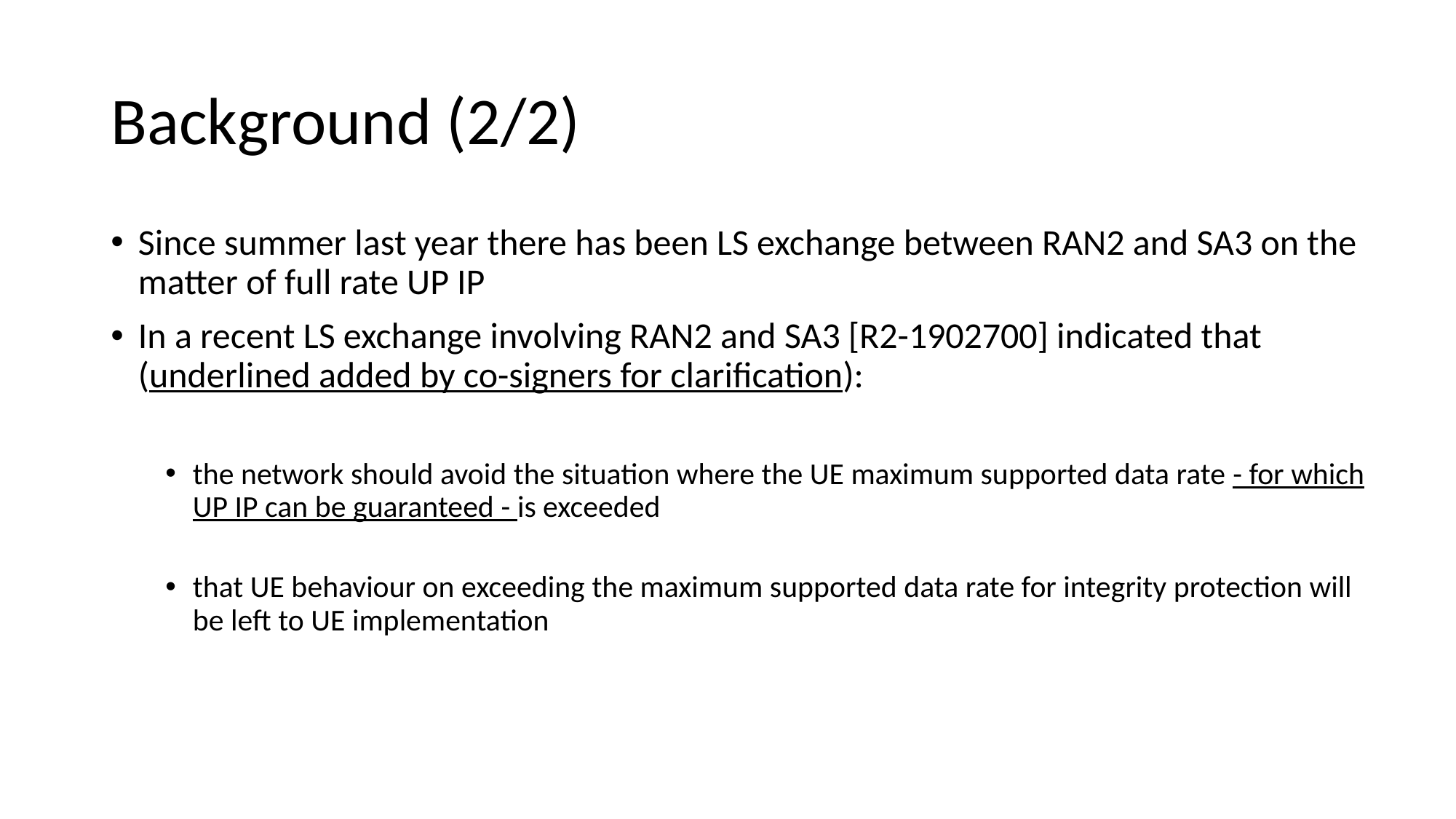

# Background (2/2)
Since summer last year there has been LS exchange between RAN2 and SA3 on the matter of full rate UP IP
In a recent LS exchange involving RAN2 and SA3 [R2-1902700] indicated that (underlined added by co-signers for clarification):

the network should avoid the situation where the UE maximum supported data rate - for which UP IP can be guaranteed - is exceeded

that UE behaviour on exceeding the maximum supported data rate for integrity protection will be left to UE implementation